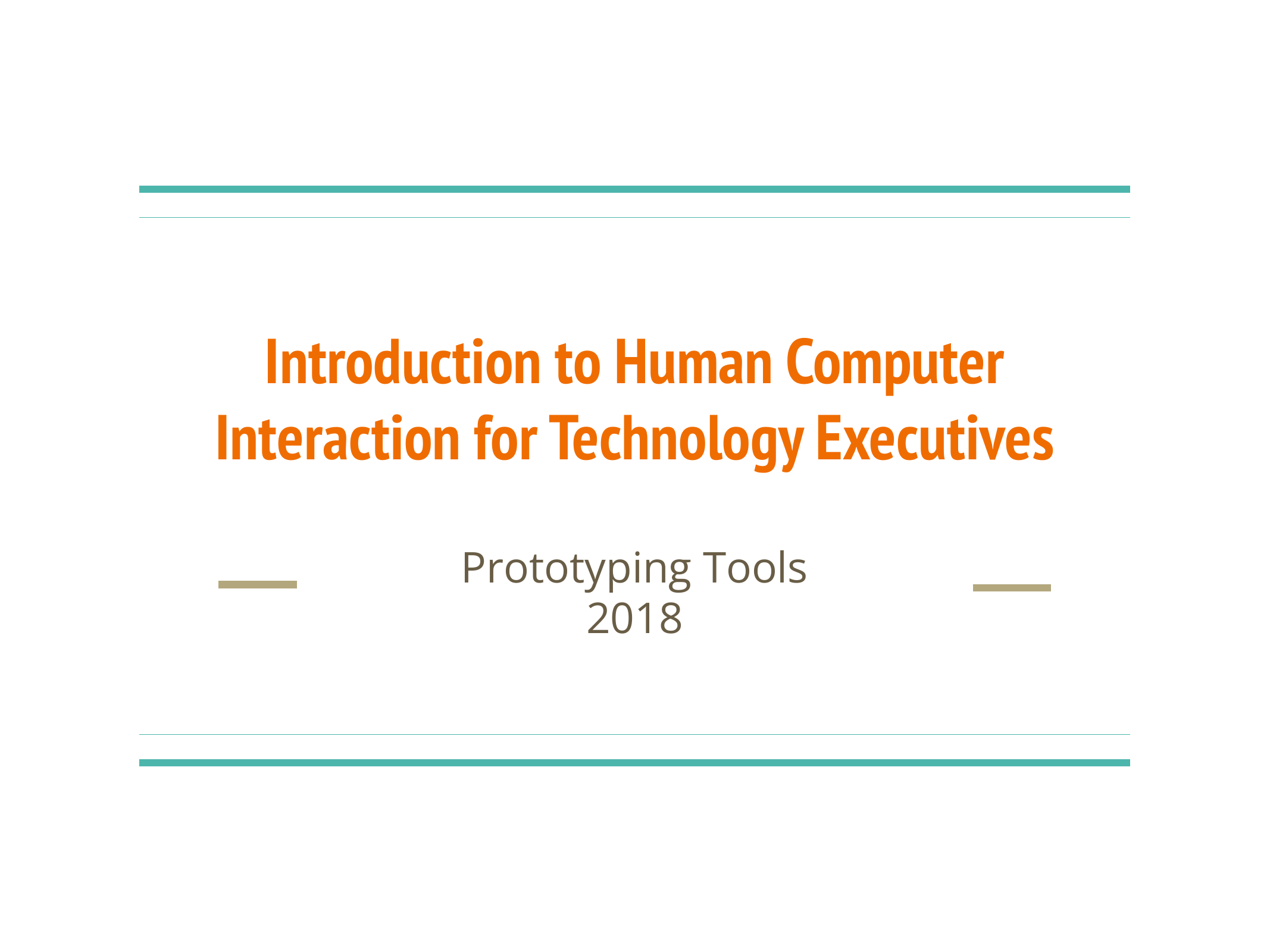

# Introduction to Human Computer Interaction for Technology Executives
Prototyping Tools
2018